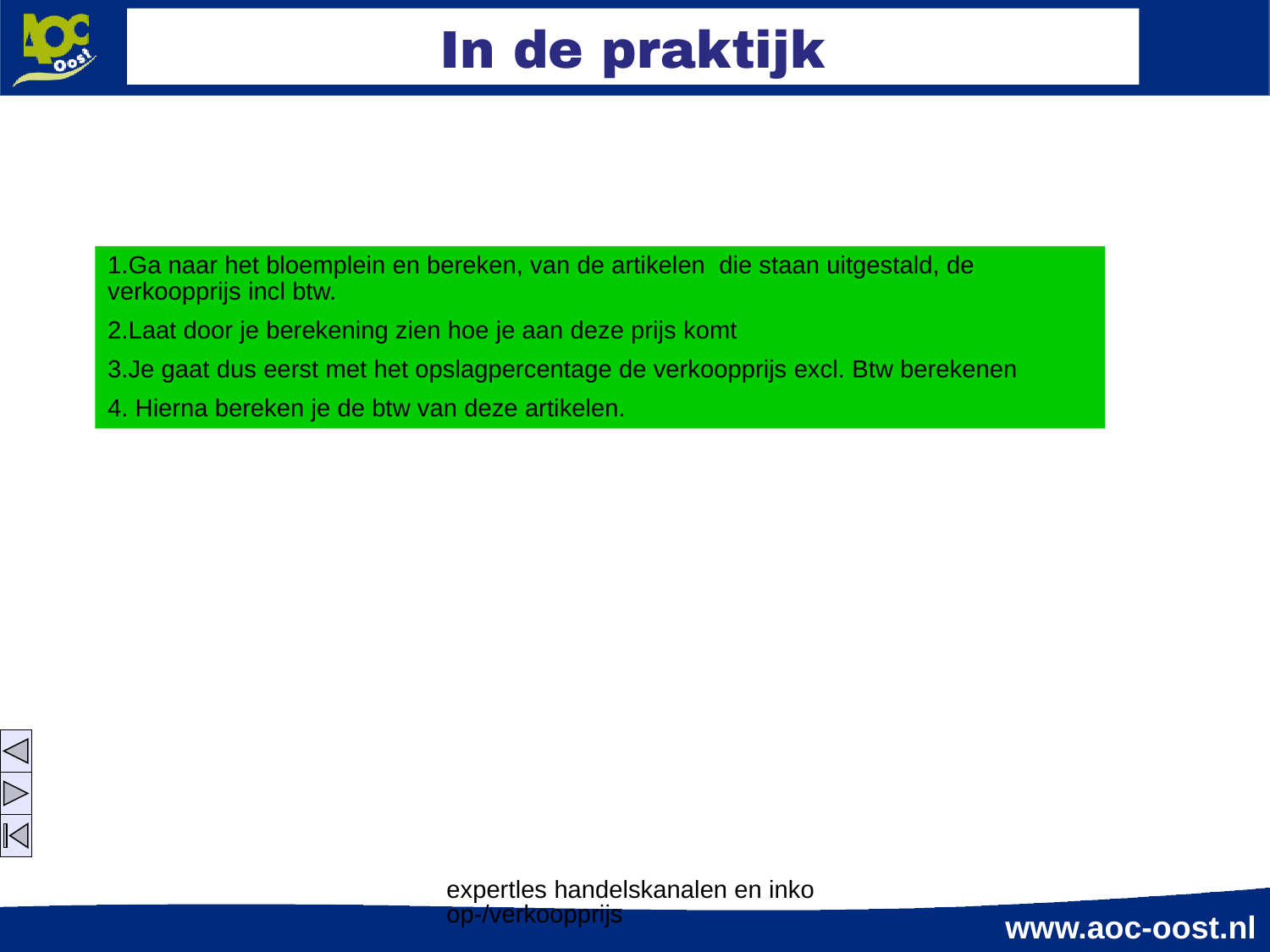

# In de praktijk
1.Ga naar het bloemplein en bereken, van de artikelen  die staan uitgestald, de verkoopprijs incl btw.
2.Laat door je berekening zien hoe je aan deze prijs komt
3.Je gaat dus eerst met het opslagpercentage de verkoopprijs excl. Btw berekenen
4. Hierna bereken je de btw van deze artikelen.
expertles handelskanalen en inkoop-/verkoopprijs